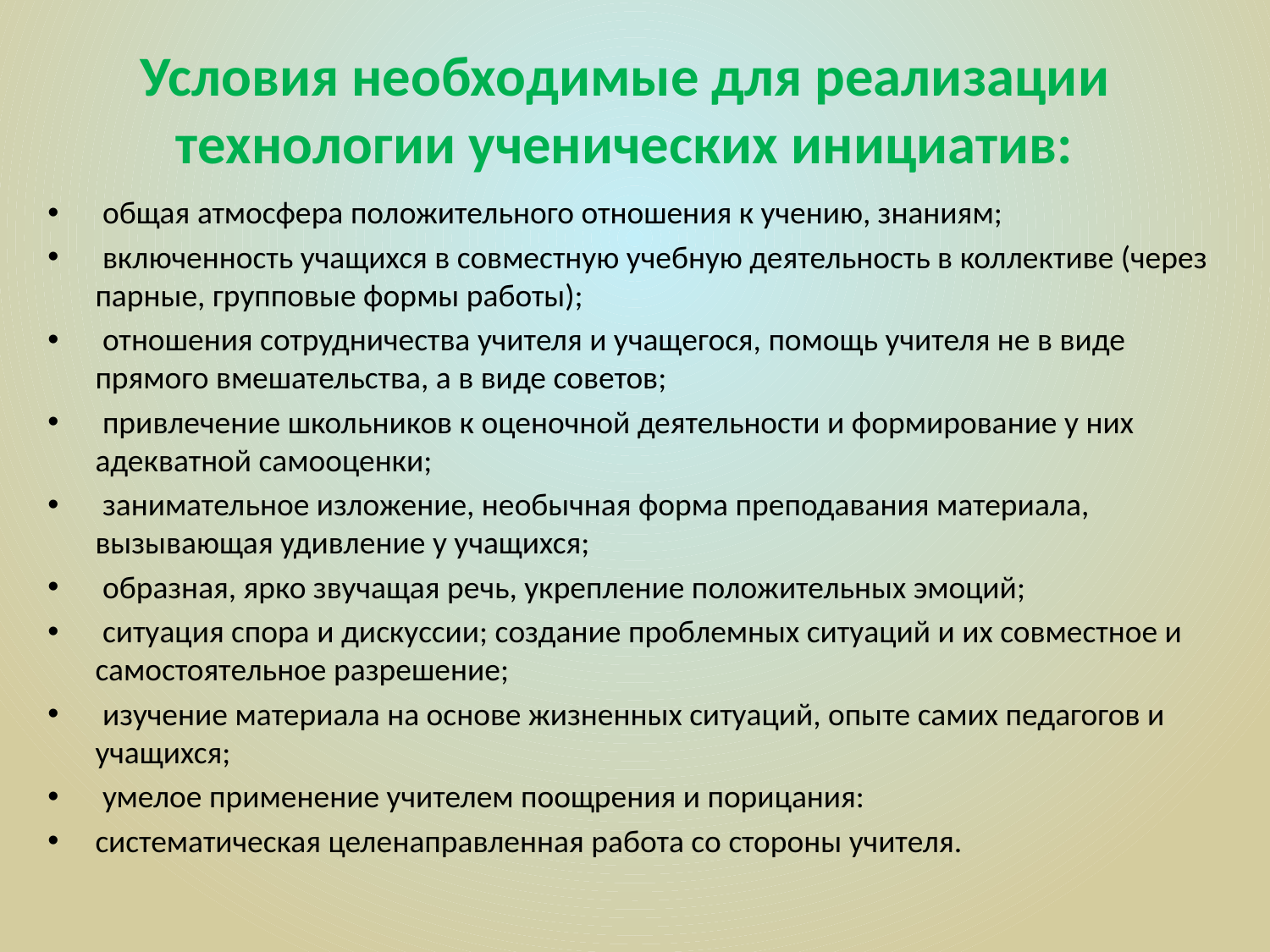

Условия необходимые для реализации технологии ученических инициатив:
 общая атмосфера положительного отношения к учению, знаниям;
 включенность учащихся в совместную учебную деятельность в коллективе (через парные, групповые формы работы);
 отношения сотрудничества учителя и учащегося, помощь учителя не в виде прямого вмешательства, а в виде советов;
 привлечение школьников к оценочной деятельности и формирование у них адекватной самооценки;
 занимательное изложение, необычная форма преподавания материала, вызывающая удивление у учащихся;
 образная, ярко звучащая речь, укрепление положительных эмоций;
 ситуация спора и дискуссии; создание проблемных ситуаций и их совместное и самостоятельное разрешение;
 изучение материала на основе жизненных ситуаций, опыте самих педагогов и учащихся;
 умелое применение учителем поощрения и порицания:
систематическая целенаправленная работа со стороны учителя.